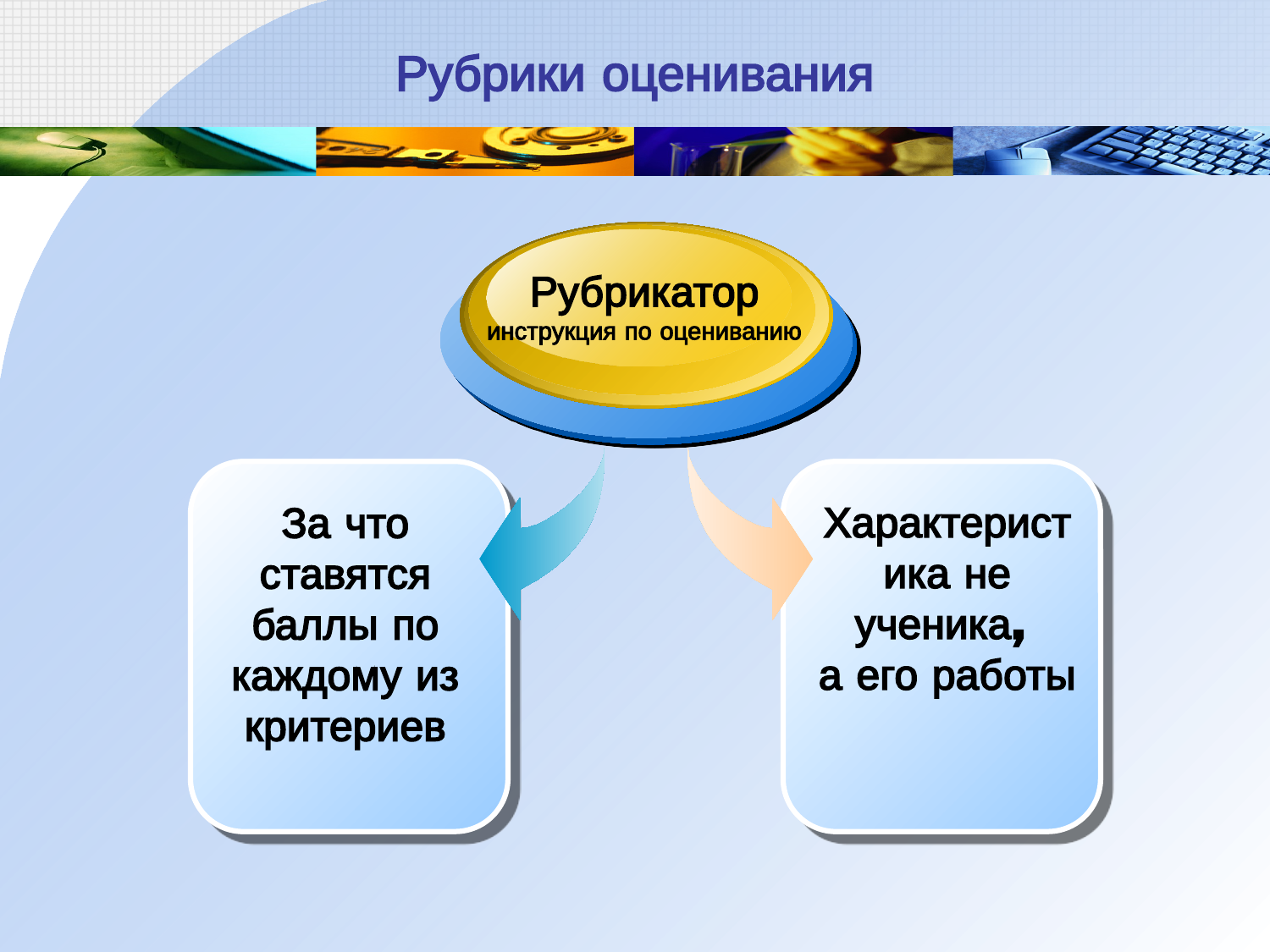

# Рубрики оценивания

Рубрикатор
инструкция по оцениванию

Характеристика не ученика,
а его работы

За что ставятся баллы по каждому из критериев